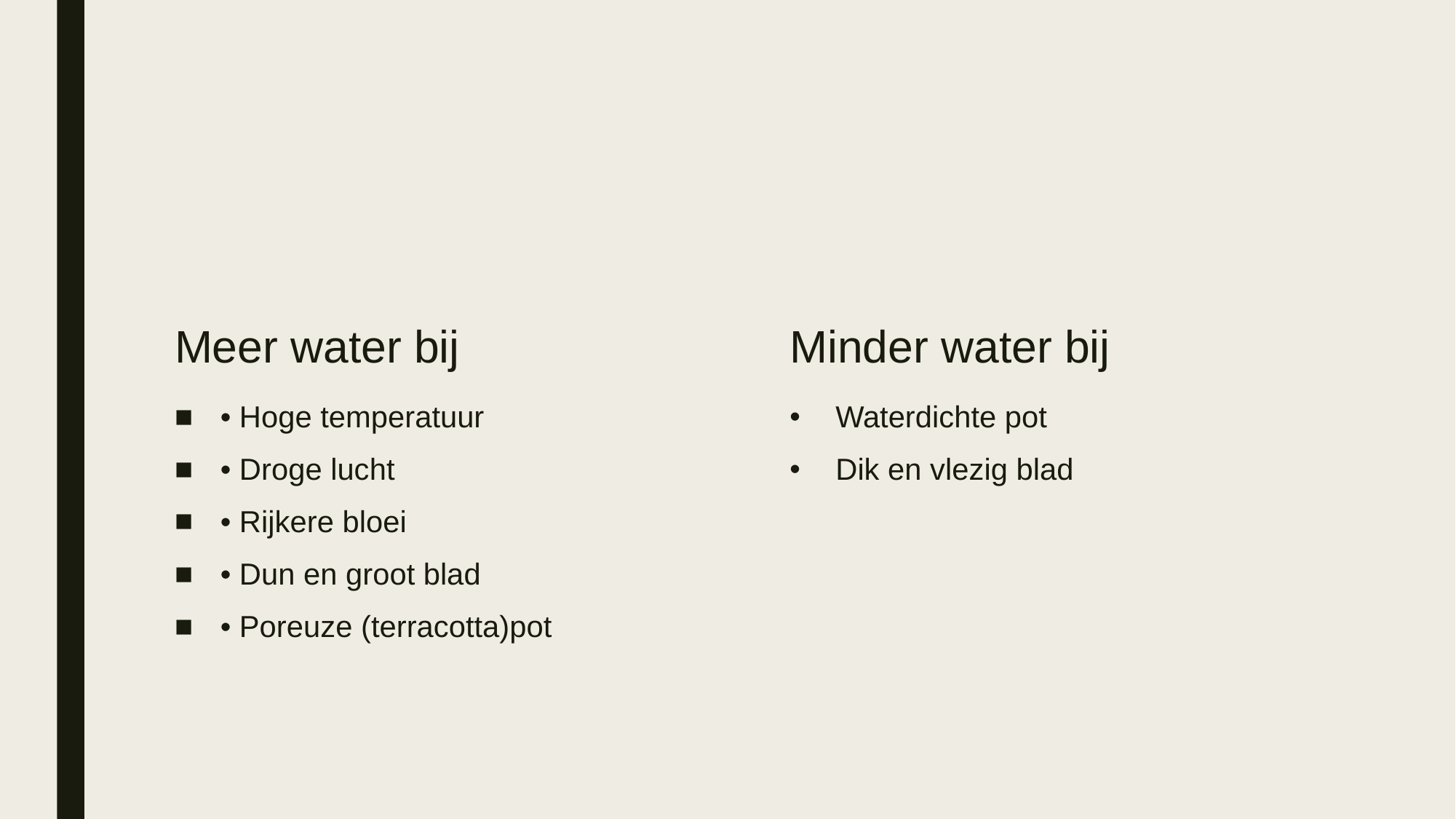

Meer water bij
Minder water bij
• Hoge temperatuur
• Droge lucht
• Rijkere bloei
• Dun en groot blad
• Poreuze (terracotta)pot
Waterdichte pot
Dik en vlezig blad